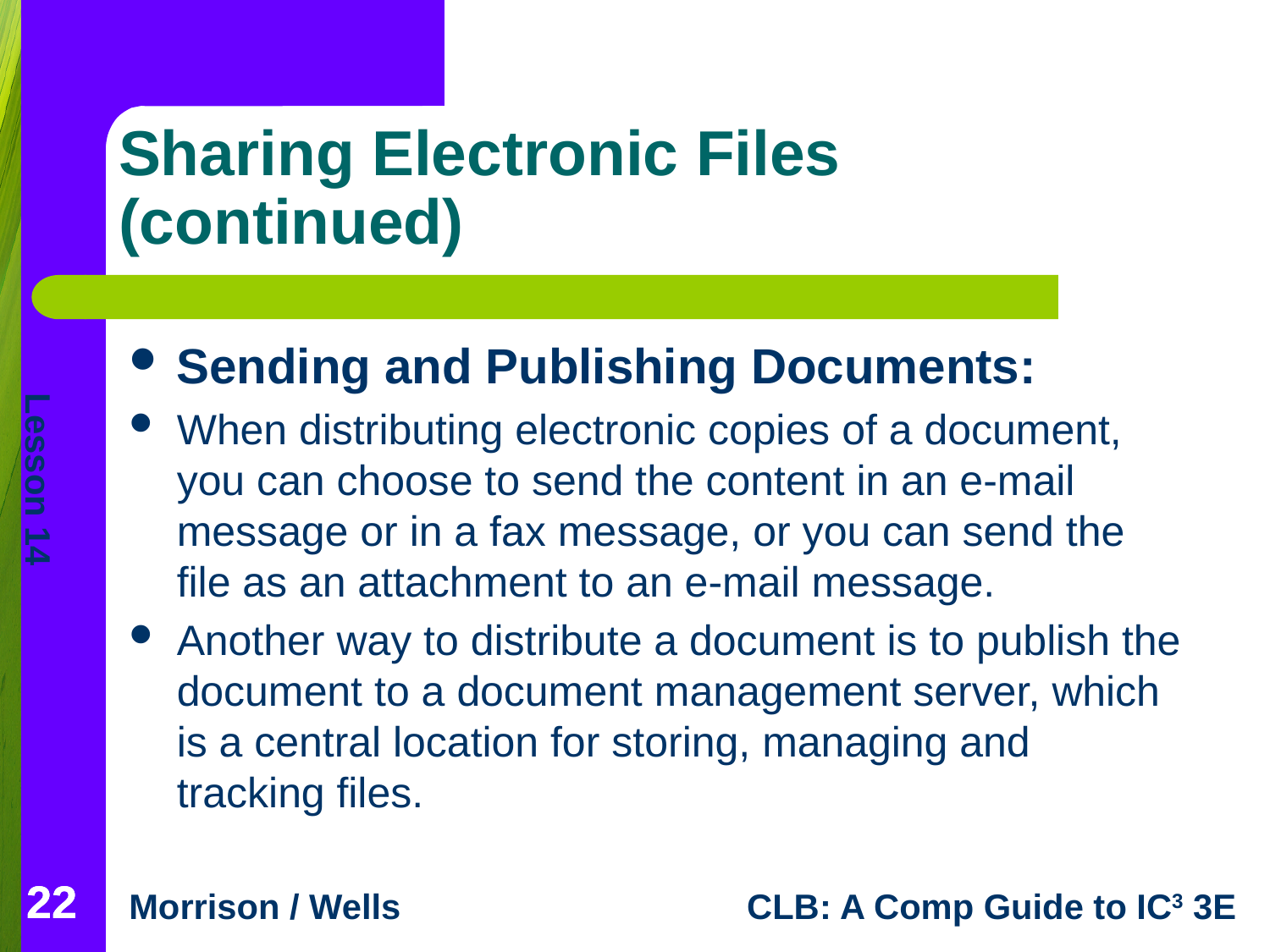

Sharing Electronic Files (continued)
Sending and Publishing Documents:
When distributing electronic copies of a document, you can choose to send the content in an e-mail message or in a fax message, or you can send the file as an attachment to an e-mail message.
Another way to distribute a document is to publish the document to a document management server, which is a central location for storing, managing and tracking files.
22
22
22